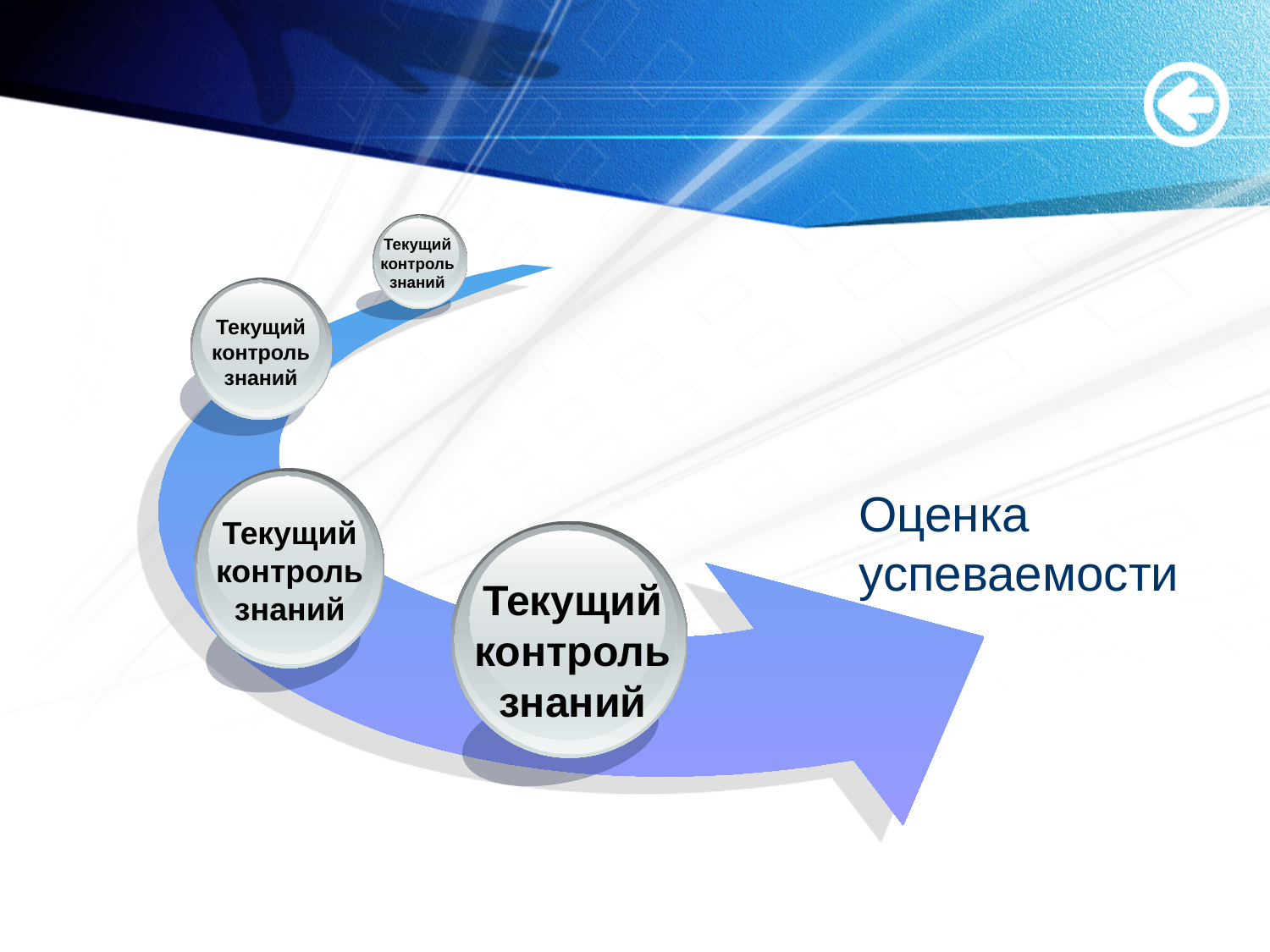

Текущий
контроль
знаний

Текущий
контроль
знаний

Текущий
контроль
знаний
Оценка успеваемости

Текущий
контроль
знаний